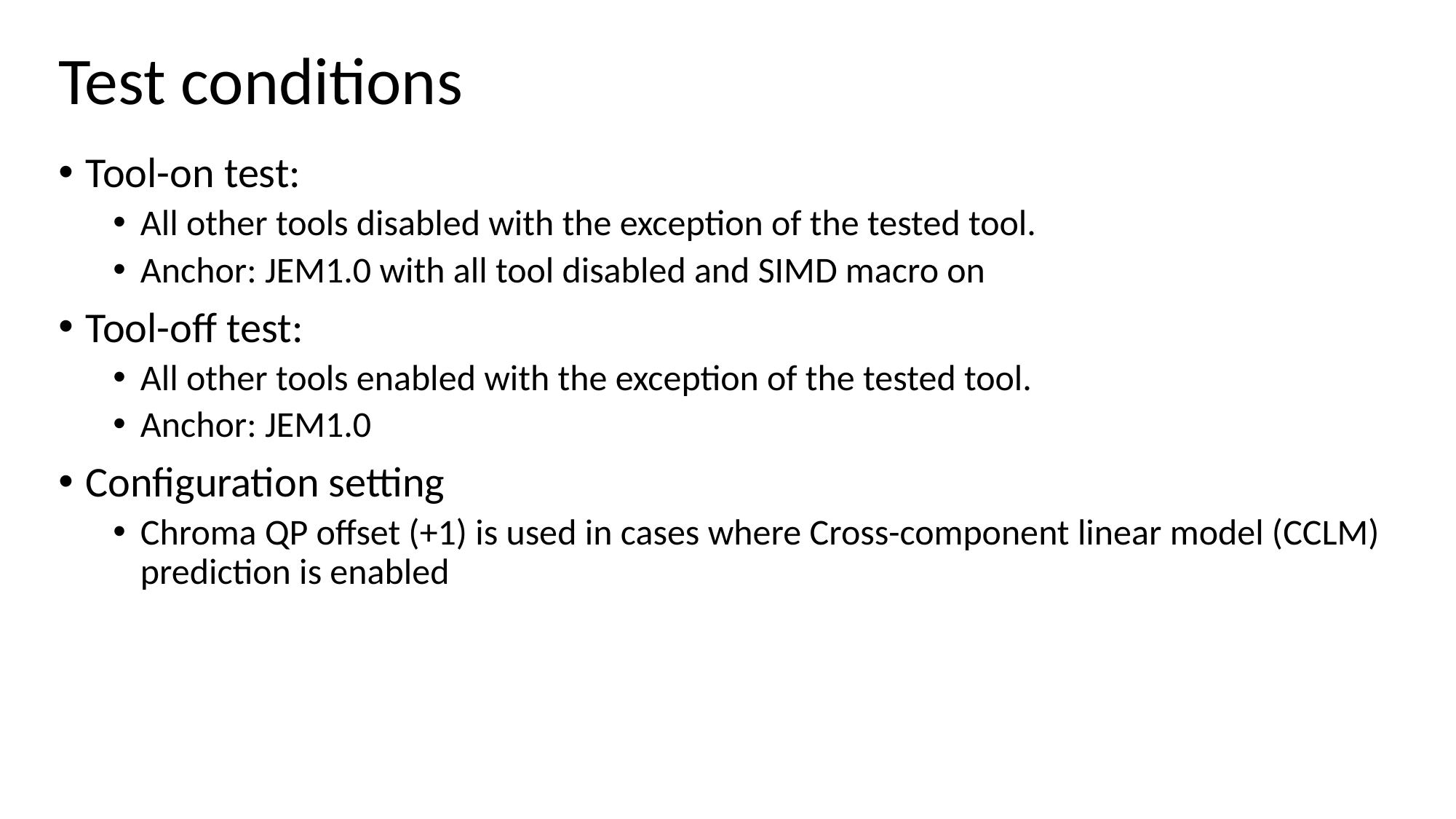

# Test conditions
Tool-on test:
All other tools disabled with the exception of the tested tool.
Anchor: JEM1.0 with all tool disabled and SIMD macro on
Tool-off test:
All other tools enabled with the exception of the tested tool.
Anchor: JEM1.0
Configuration setting
Chroma QP offset (+1) is used in cases where Cross-component linear model (CCLM) prediction is enabled